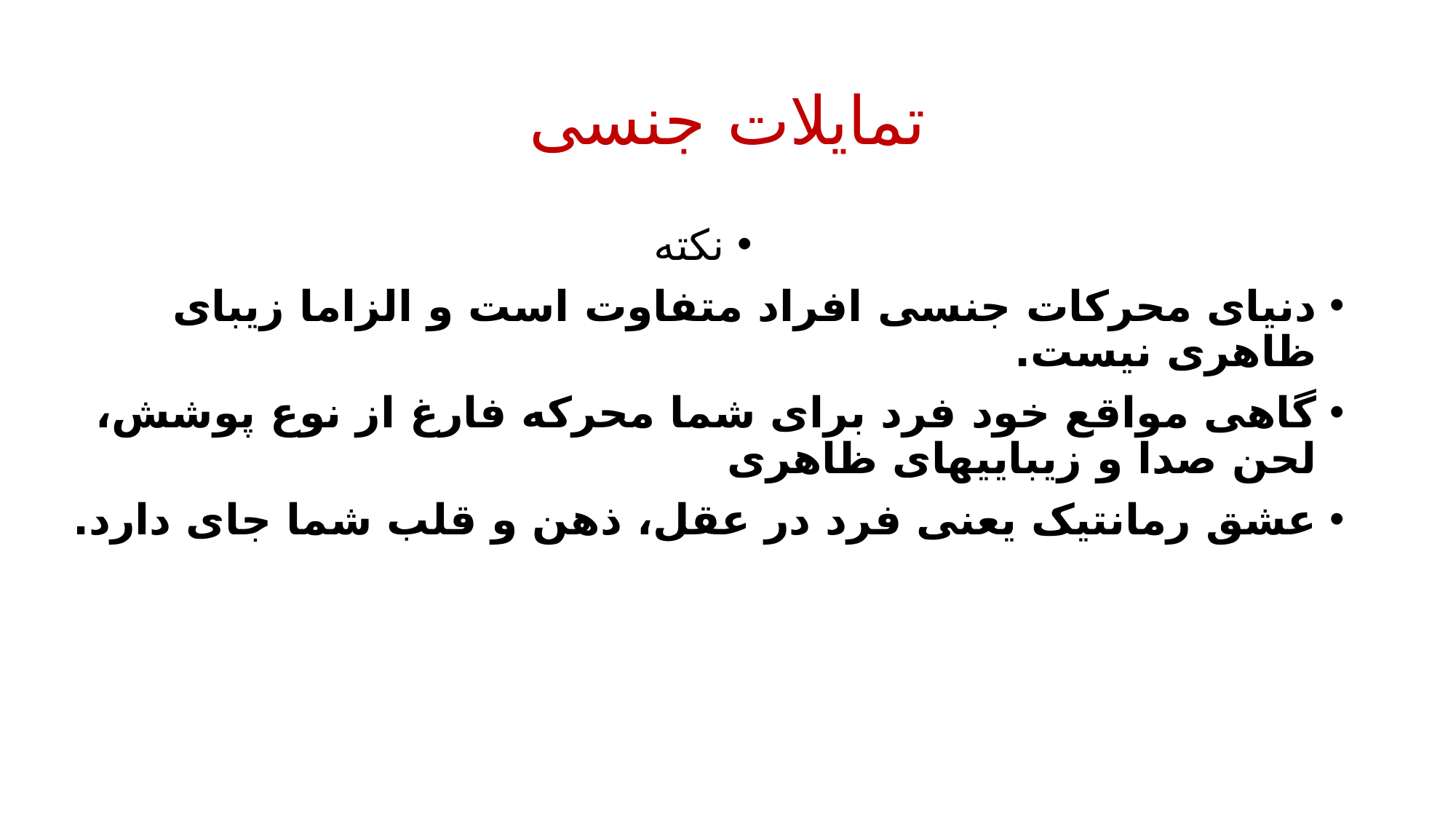

# تمایلات جنسی
نکته
دنیای محرکات جنسی افراد متفاوت است و الزاما زیبای ظاهری نیست.
گاهی مواقع خود فرد برای شما محرکه فارغ از نوع پوشش، لحن صدا و زیباییهای ظاهری
عشق رمانتیک یعنی فرد در عقل، ذهن و قلب شما جای دارد.